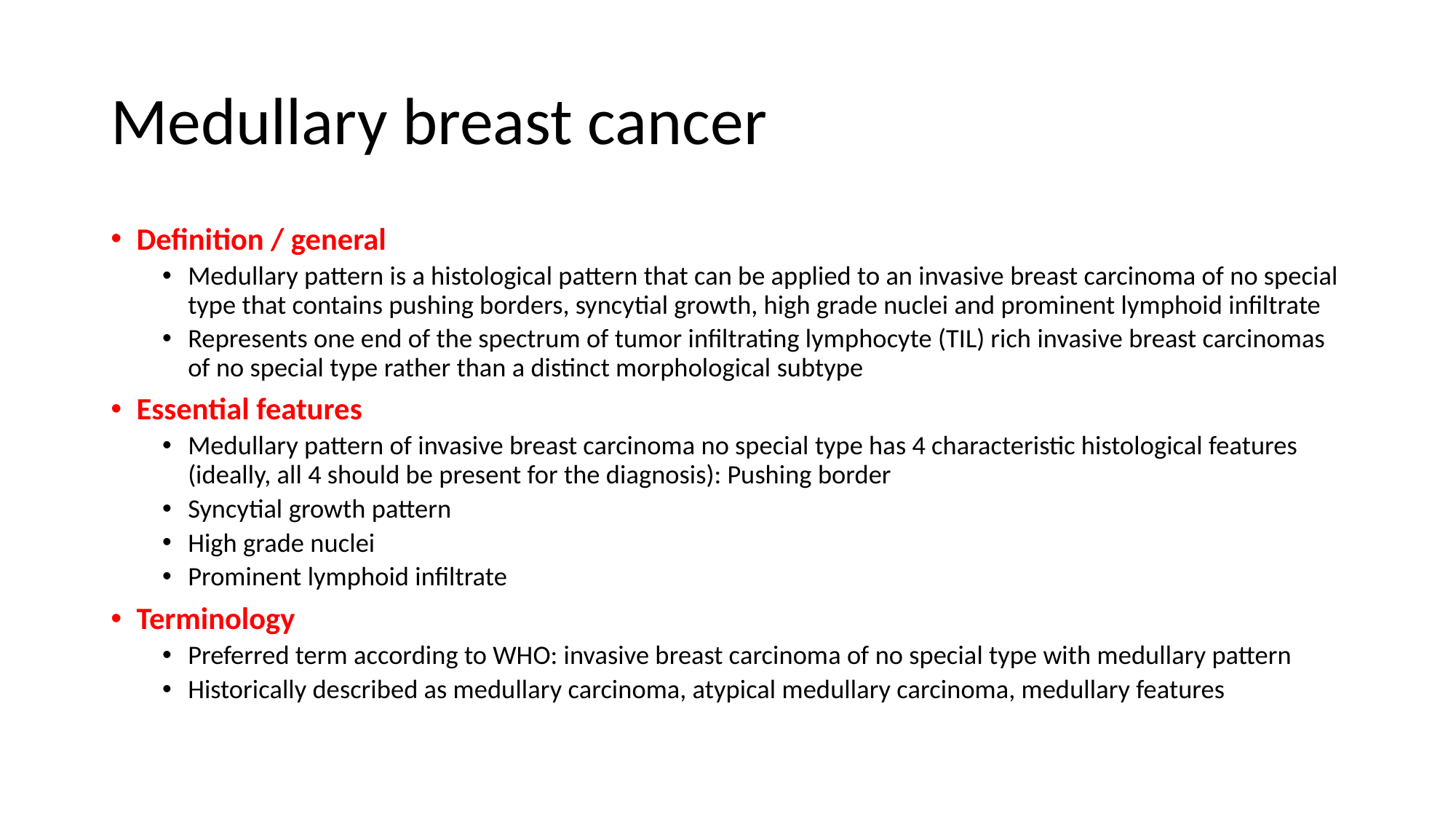

# Medullary breast cancer
Definition / general
Medullary pattern is a histological pattern that can be applied to an invasive breast carcinoma of no special type that contains pushing borders, syncytial growth, high grade nuclei and prominent lymphoid infiltrate
Represents one end of the spectrum of tumor infiltrating lymphocyte (TIL) rich invasive breast carcinomas of no special type rather than a distinct morphological subtype
Essential features
Medullary pattern of invasive breast carcinoma no special type has 4 characteristic histological features (ideally, all 4 should be present for the diagnosis): Pushing border
Syncytial growth pattern
High grade nuclei
Prominent lymphoid infiltrate
Terminology
Preferred term according to WHO: invasive breast carcinoma of no special type with medullary pattern
Historically described as medullary carcinoma, atypical medullary carcinoma, medullary features